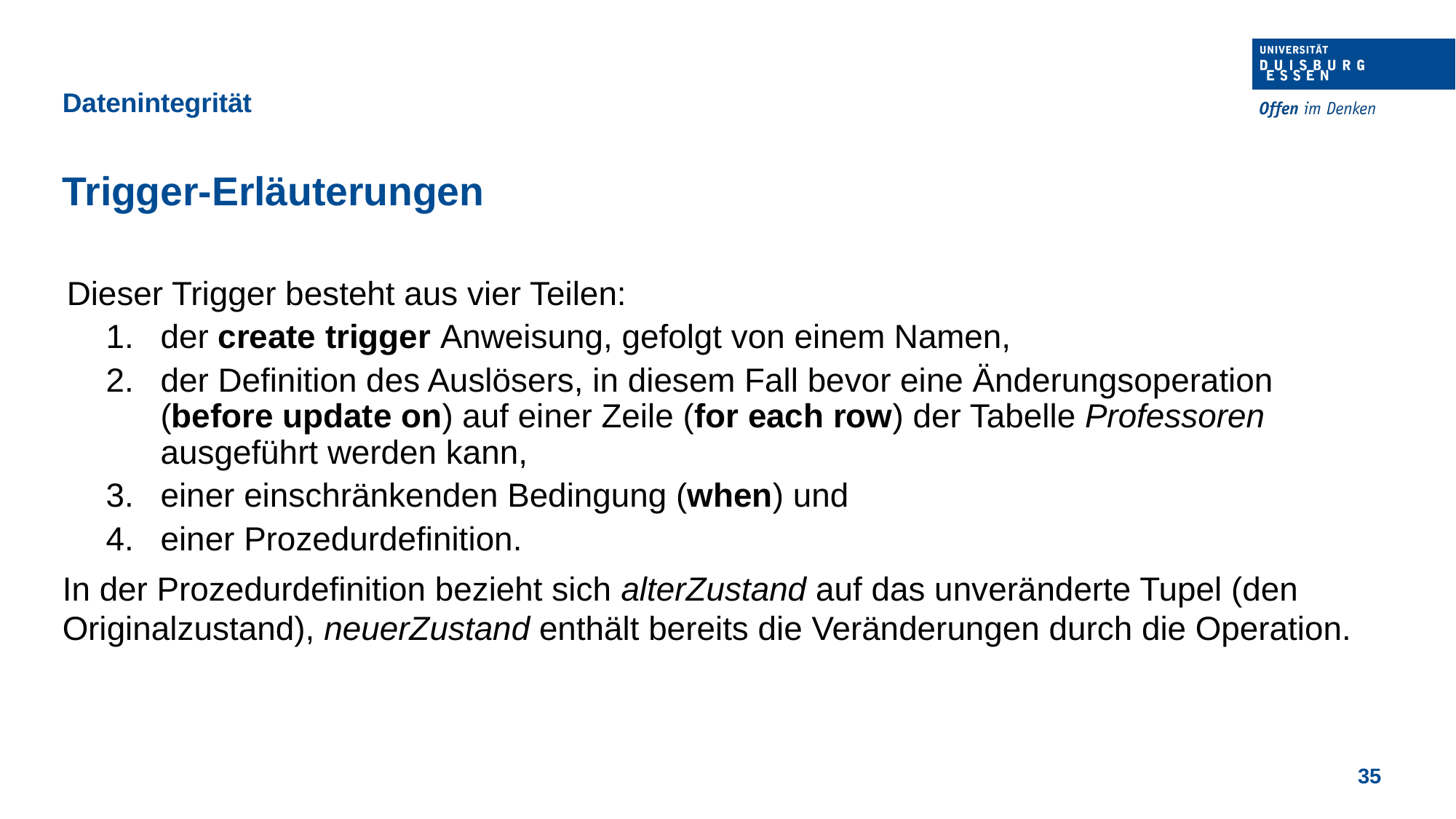

Datenintegrität
Trigger-Erläuterungen
Dieser Trigger besteht aus vier Teilen:
der create trigger Anweisung, gefolgt von einem Namen,
der Definition des Auslösers, in diesem Fall bevor eine Änderungsoperation (before update on) auf einer Zeile (for each row) der Tabelle Professoren ausgeführt werden kann,
einer einschränkenden Bedingung (when) und
einer Prozedurdefinition.
In der Prozedurdefinition bezieht sich alterZustand auf das unveränderte Tupel (den Originalzustand), neuerZustand enthält bereits die Veränderungen durch die Operation.
35